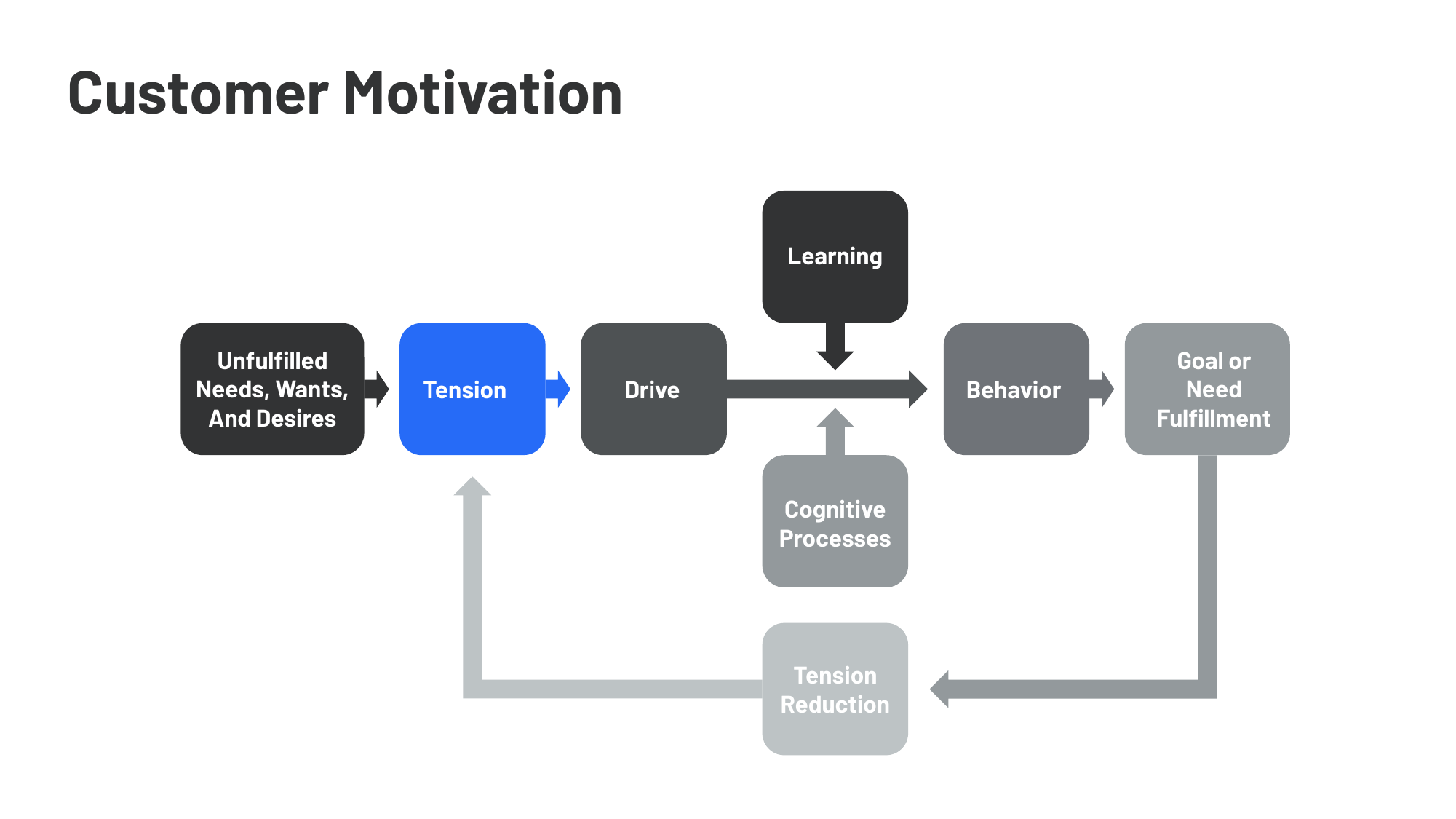

Customer Motivation

Learning

Unfulfilled Needs, Wants, And Desires
Goal or Need Fulfillment
Tension
Drive
Behavior

Cognitive Processes

Tension
Reduction